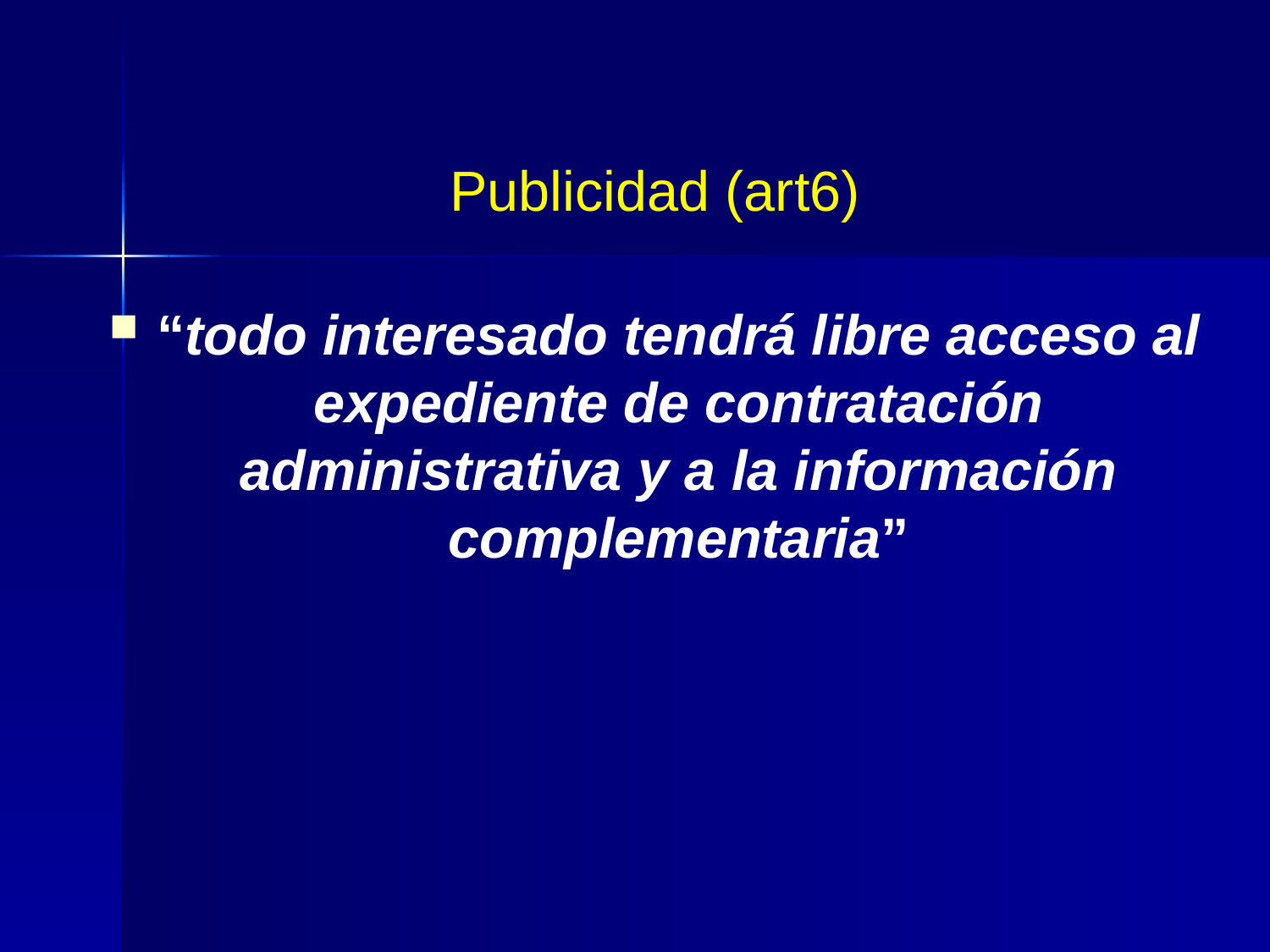

Publicidad (art6)

“todo interesado tendrá libre acceso al expediente de contratación administrativa y a la información complementaria”